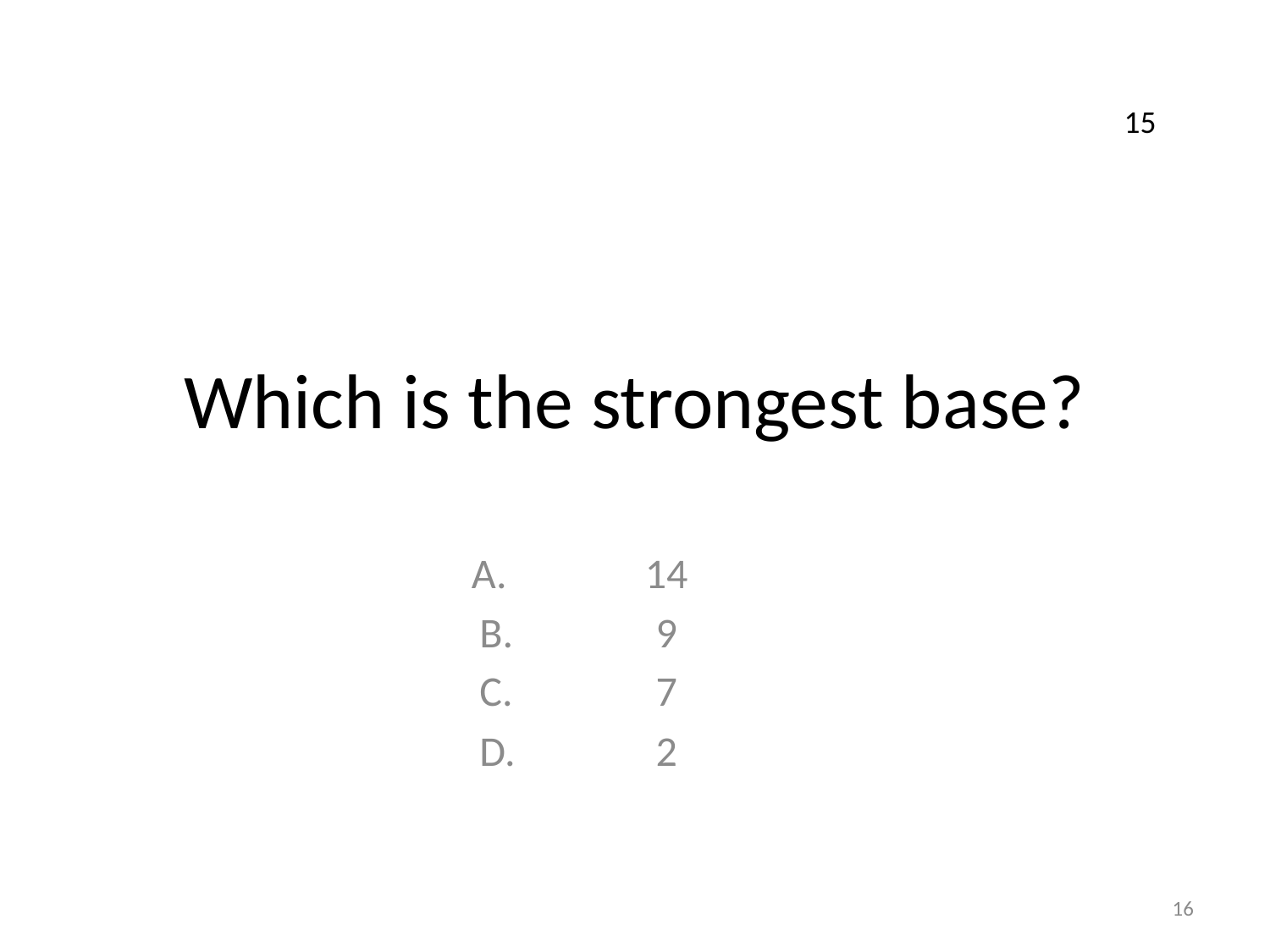

15
# Which is the strongest base?
14
9
7
2
16